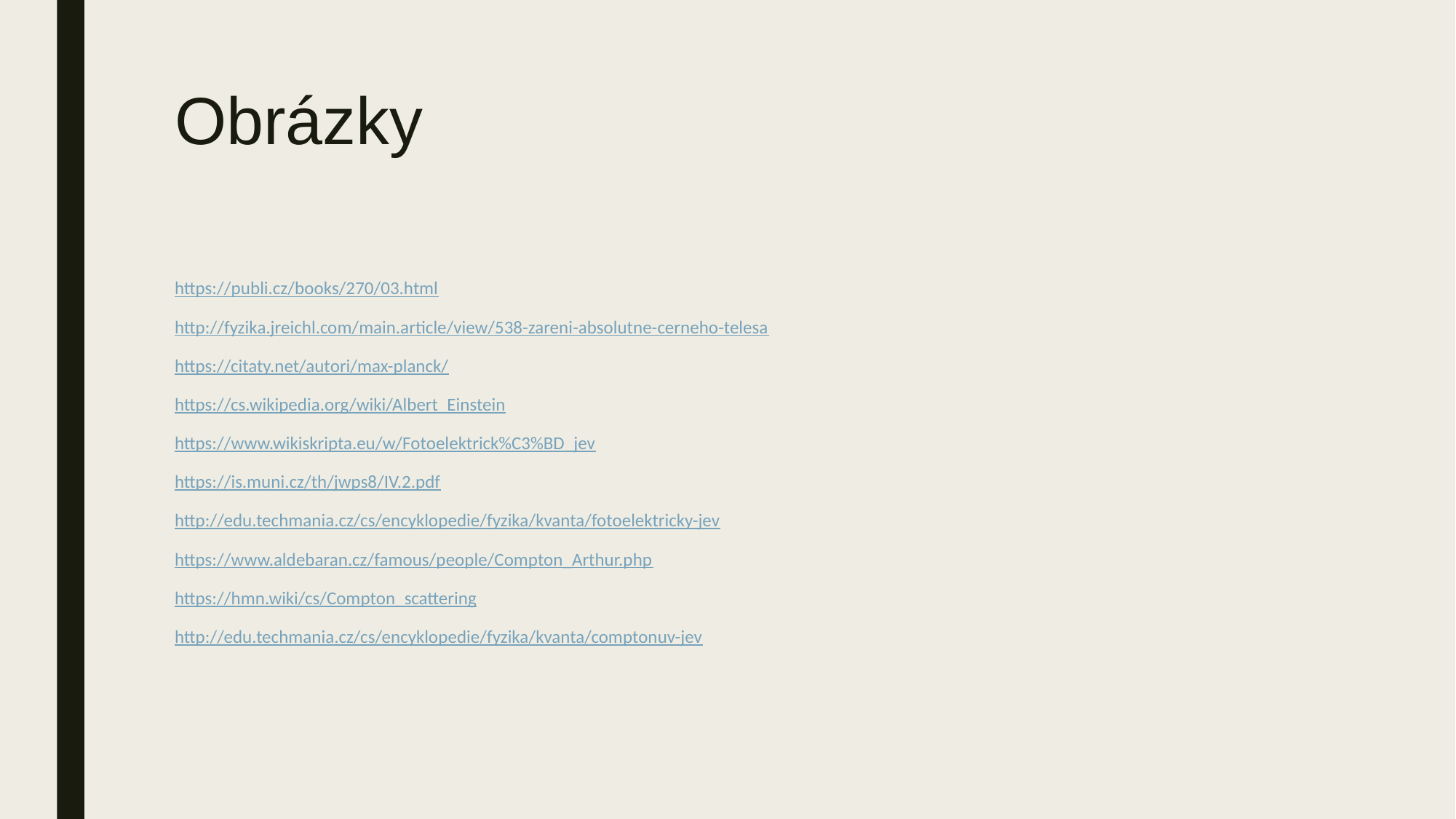

# Obrázky
https://publi.cz/books/270/03.html
http://fyzika.jreichl.com/main.article/view/538-zareni-absolutne-cerneho-telesa
https://citaty.net/autori/max-planck/
https://cs.wikipedia.org/wiki/Albert_Einstein
https://www.wikiskripta.eu/w/Fotoelektrick%C3%BD_jev
https://is.muni.cz/th/jwps8/IV.2.pdf
http://edu.techmania.cz/cs/encyklopedie/fyzika/kvanta/fotoelektricky-jev
https://www.aldebaran.cz/famous/people/Compton_Arthur.php
https://hmn.wiki/cs/Compton_scattering
http://edu.techmania.cz/cs/encyklopedie/fyzika/kvanta/comptonuv-jev